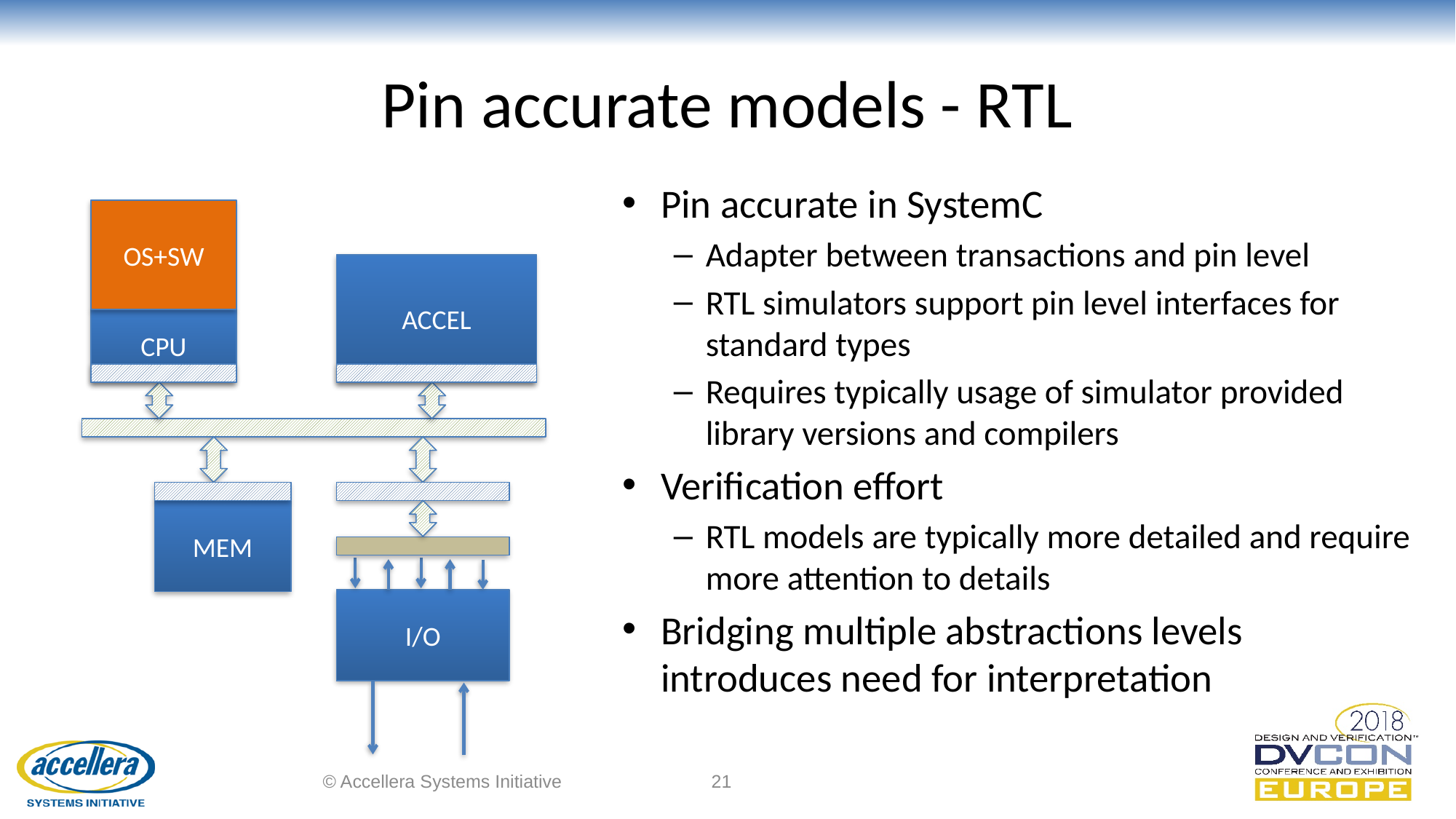

# Pin accurate models - RTL
Pin accurate in SystemC
Adapter between transactions and pin level
RTL simulators support pin level interfaces for standard types
Requires typically usage of simulator provided library versions and compilers
Verification effort
RTL models are typically more detailed and require more attention to details
Bridging multiple abstractions levels introduces need for interpretation
OS+SW
ACCEL
CPU

MEM

I/O
© Accellera Systems Initiative
21